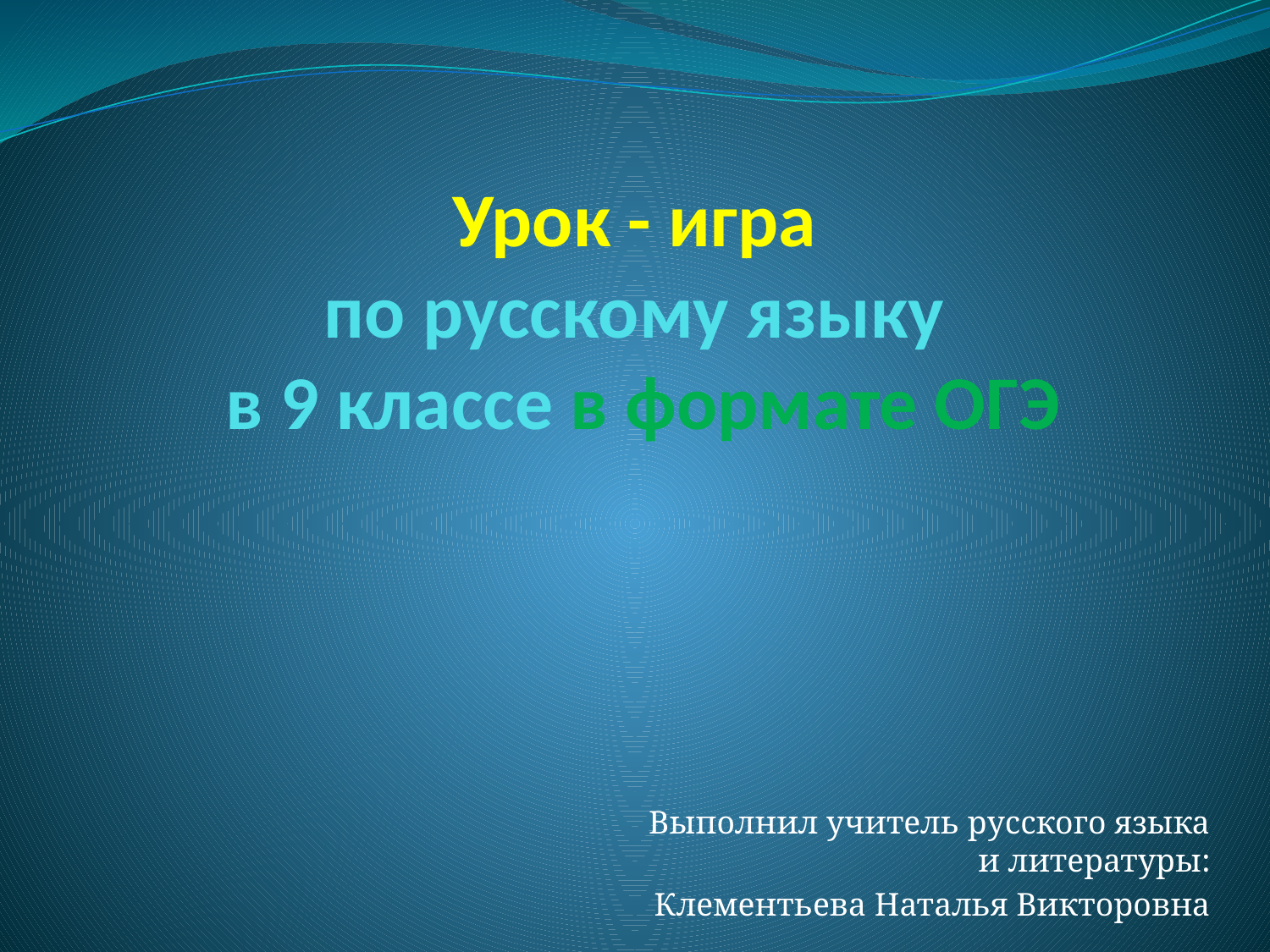

# Урок - игра по русскому языку в 9 классе в формате ОГЭ
Выполнил учитель русского языка и литературы:
Клементьева Наталья Викторовна